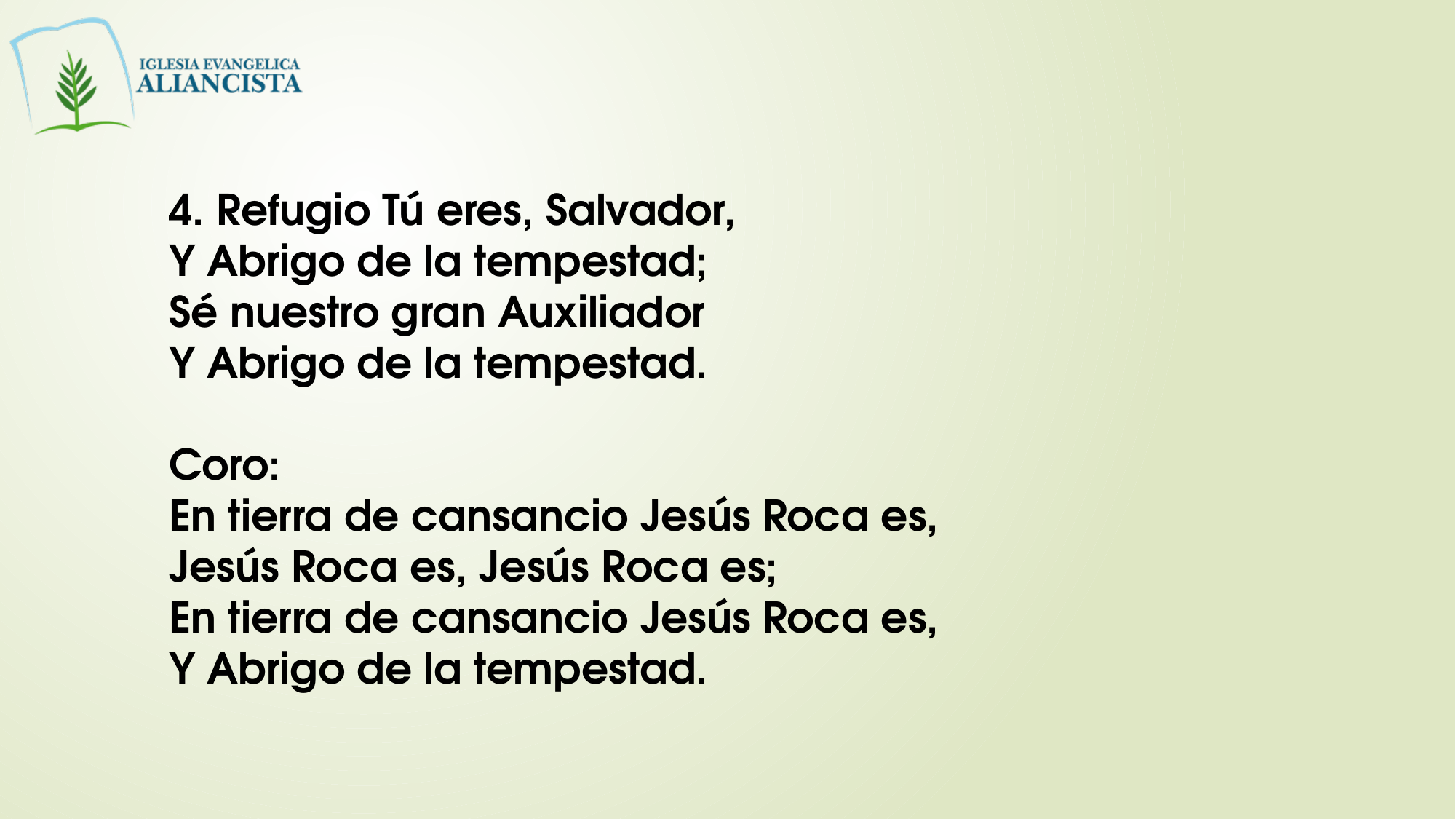

4. Refugio Tú eres, Salvador,
Y Abrigo de la tempestad;
Sé nuestro gran Auxiliador
Y Abrigo de la tempestad.

Coro:
En tierra de cansancio Jesús Roca es,
Jesús Roca es, Jesús Roca es;
En tierra de cansancio Jesús Roca es,
Y Abrigo de la tempestad.